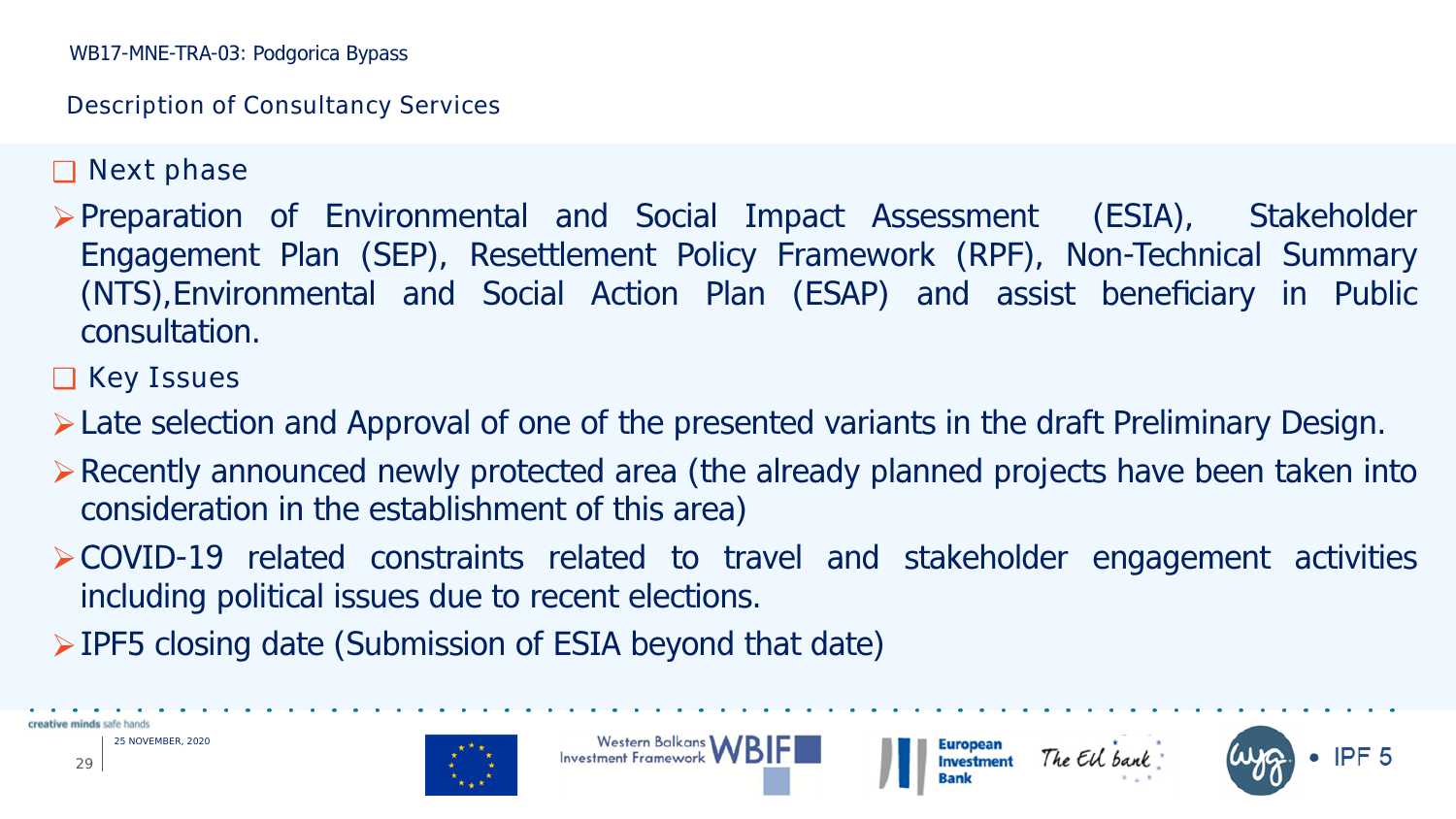

WB17-MNE-TRA-03: Podgorica Bypass
# Description of Consultancy Services
 Next phase
Preparation of Environmental and Social Impact Assessment  (ESIA),  Stakeholder Engagement Plan (SEP), Resettlement Policy Framework (RPF), Non-Technical Summary (NTS),Environmental and Social Action Plan (ESAP) and assist beneficiary in Public consultation.
 Key Issues
Late selection and Approval of one of the presented variants in the draft Preliminary Design.
Recently announced newly protected area (the already planned projects have been taken into consideration in the establishment of this area)
COVID-19 related constraints related to travel and stakeholder engagement activities including political issues due to recent elections.
IPF5 closing date (Submission of ESIA beyond that date)

29
25 NOVEMBER, 2020